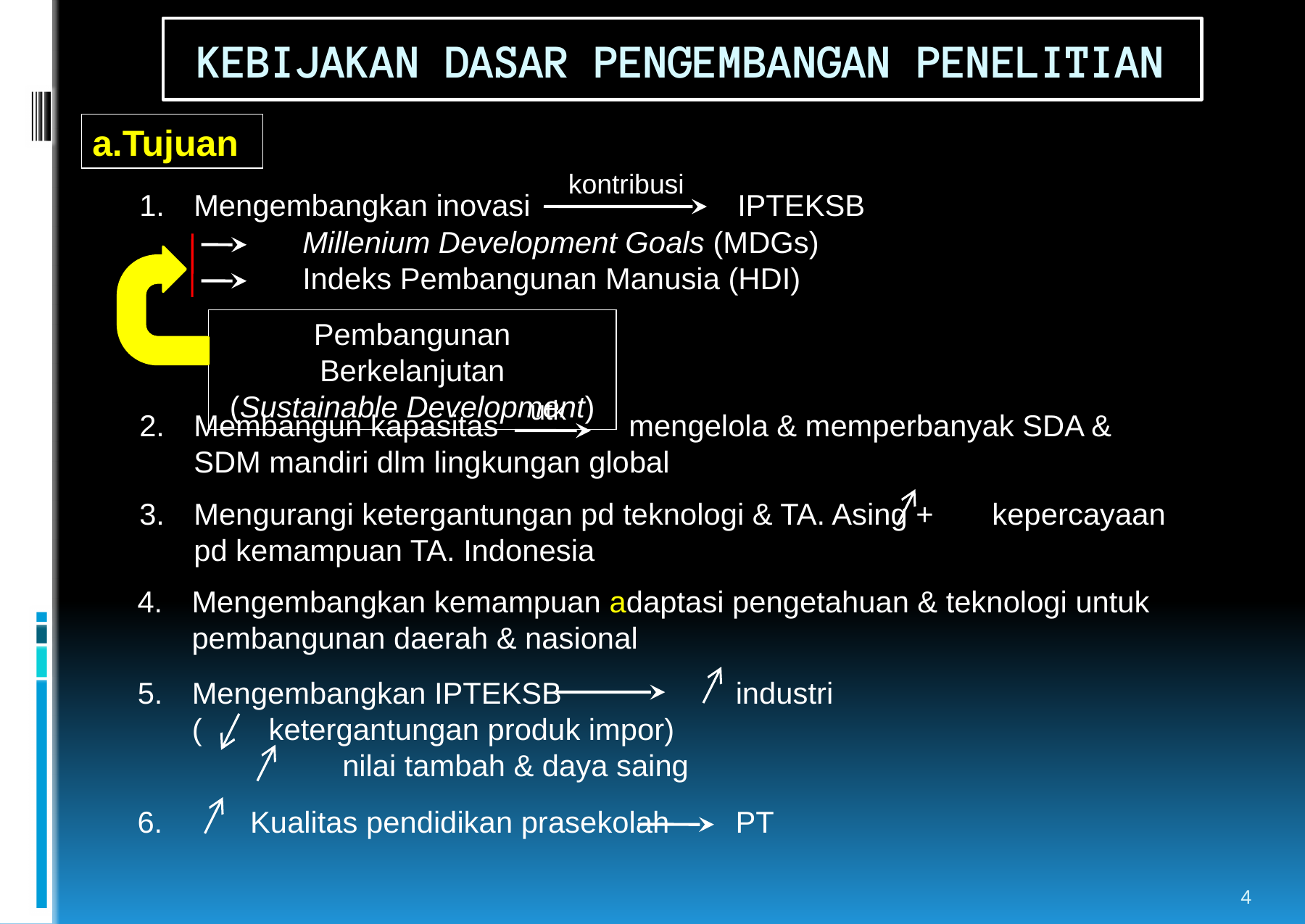

# KEBIJAKAN DASAR PENGEMBANGAN PENELITIAN
Tujuan
kontribusi
Mengembangkan inovasi		IPTEKSB
		Millenium Development Goals (MDGs)
		Indeks Pembangunan Manusia (HDI)

Pembangunan Berkelanjutan
(Sustainable Development)
utk
Membangun kapasitas 		mengelola & memperbanyak SDA & SDM mandiri dlm lingkungan global
Mengurangi ketergantungan pd teknologi & TA. Asing +       kepercayaan pd kemampuan TA. Indonesia
Mengembangkan kemampuan adaptasi pengetahuan & teknologi untuk pembangunan daerah & nasional
Mengembangkan IPTEKSB		industri
	(        ketergantungan produk impor)
	        	     nilai tambah & daya saing
       Kualitas pendidikan prasekolah	PT
4